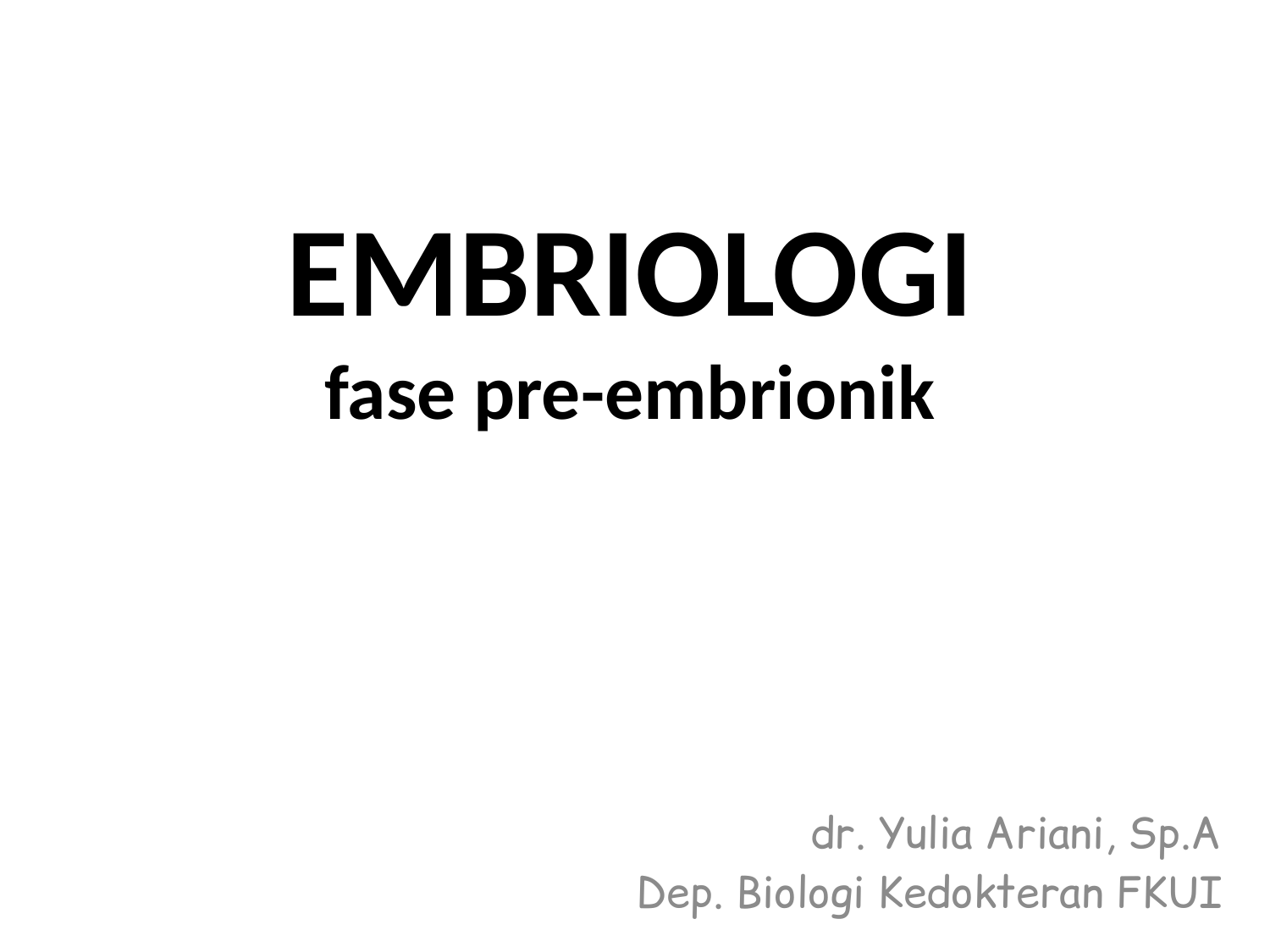

# EMBRIOLOGI fase pre-embrionik
dr. Yulia Ariani, Sp.A
Dep. Biologi Kedokteran FKUI